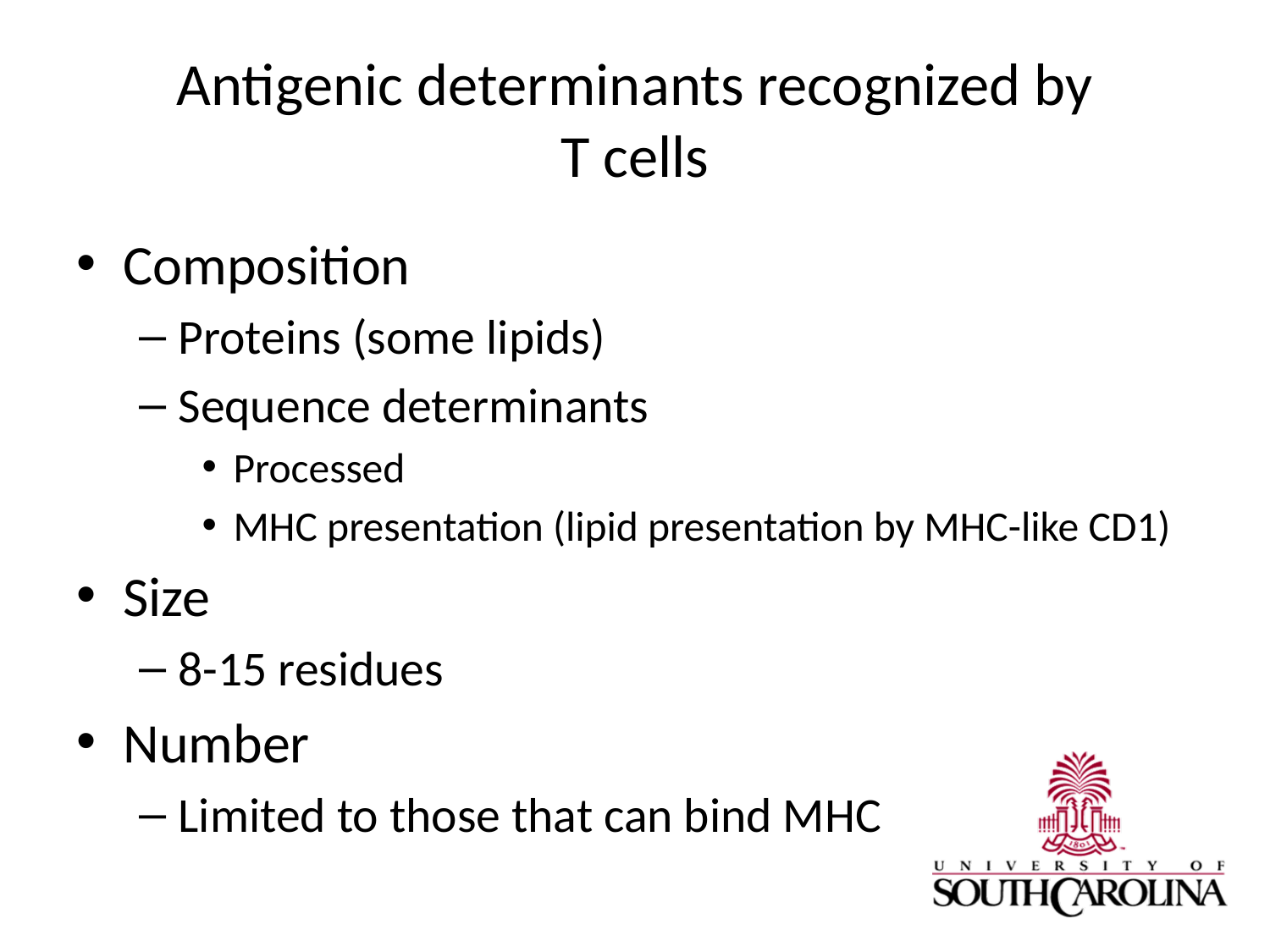

# Antigenic determinants recognized by T cells
Composition
Proteins (some lipids)
Sequence determinants
Processed
MHC presentation (lipid presentation by MHC-like CD1)
Size
8-15 residues
Number
Limited to those that can bind MHC